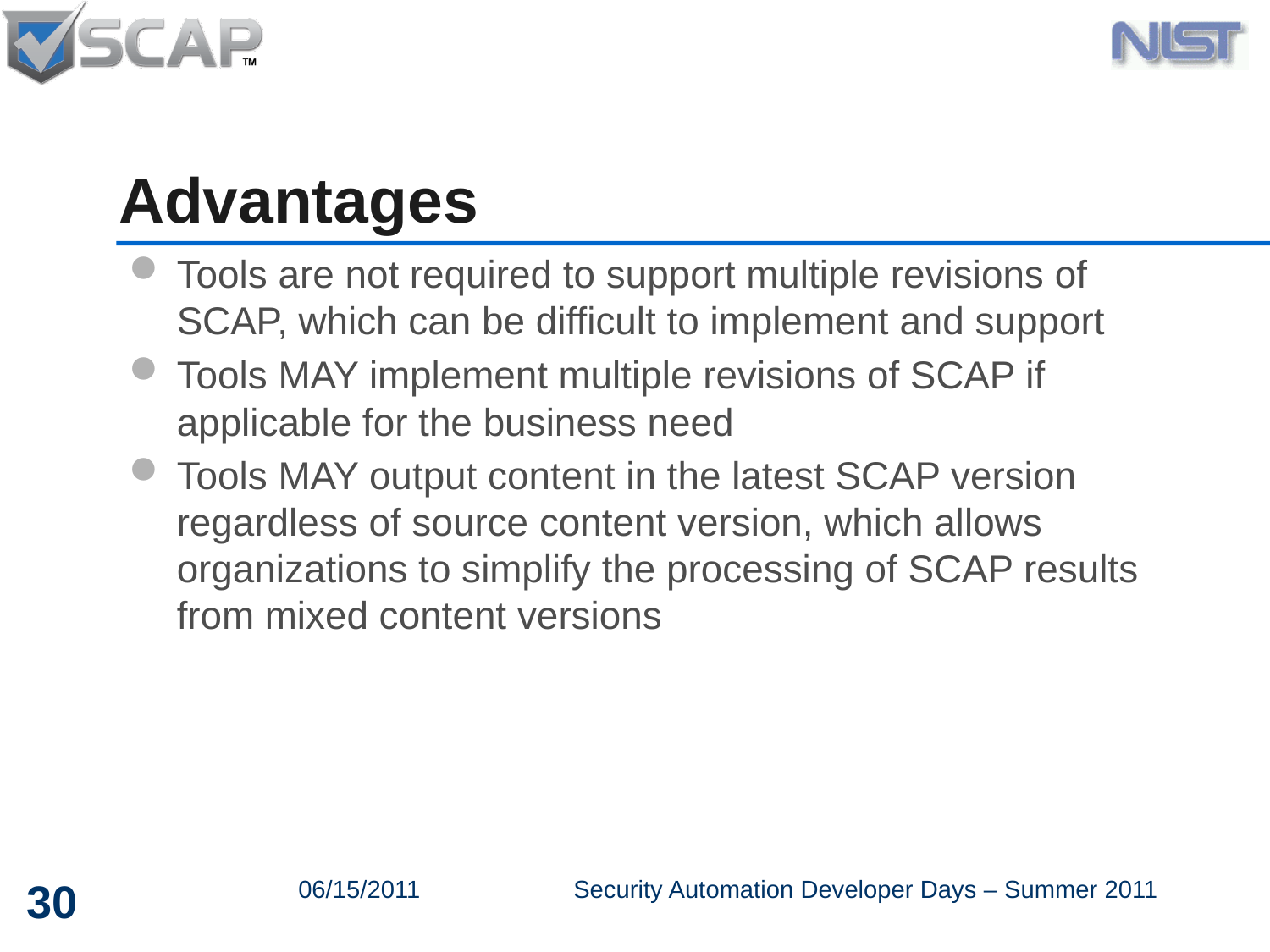

# Advantages
Tools are not required to support multiple revisions of SCAP, which can be difficult to implement and support
Tools MAY implement multiple revisions of SCAP if applicable for the business need
Tools MAY output content in the latest SCAP version regardless of source content version, which allows organizations to simplify the processing of SCAP results from mixed content versions
30
06/15/2011
Security Automation Developer Days – Summer 2011